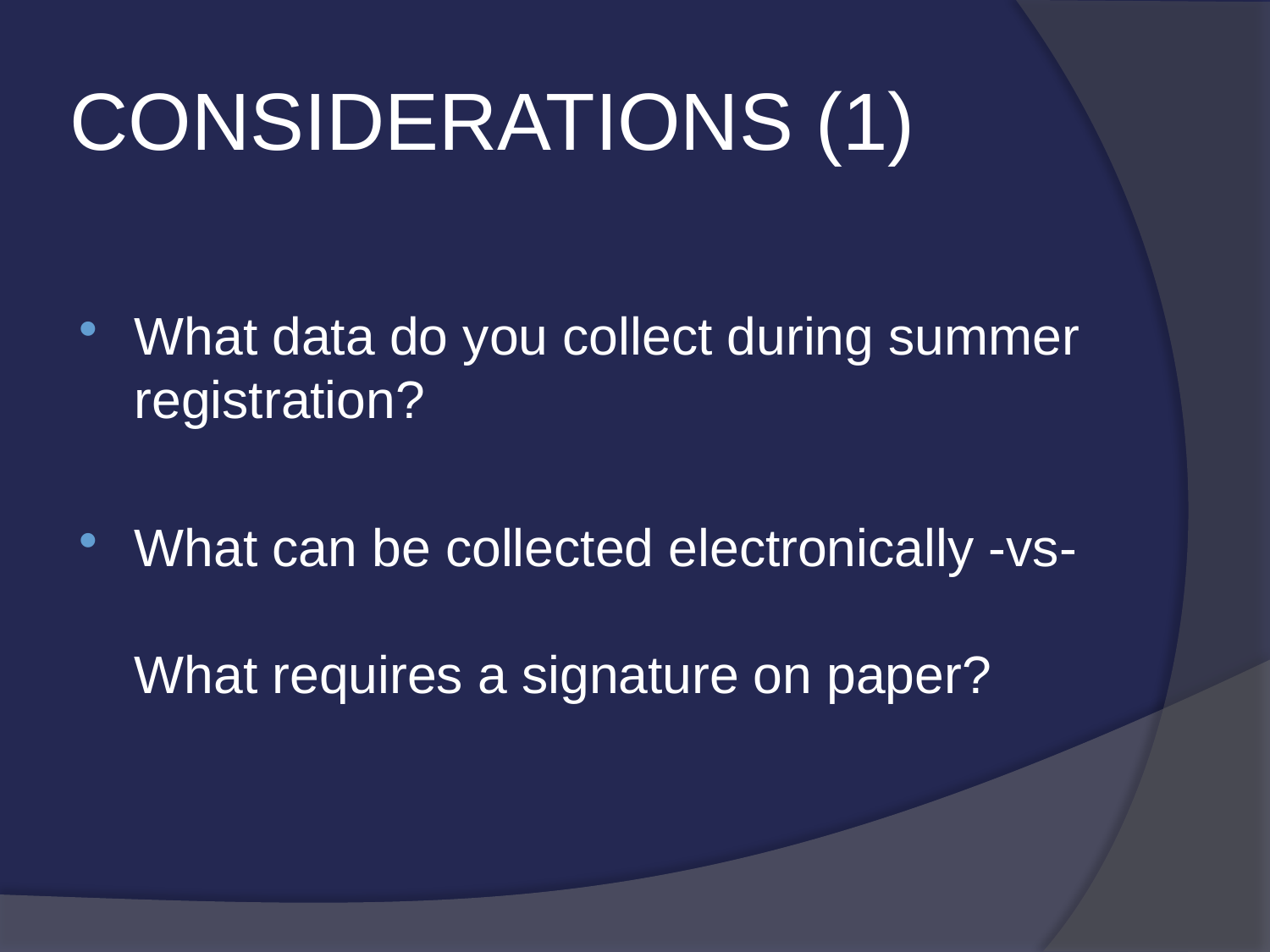

# CONSIDERATIONS (1)

What data do you collect during summer registration?

What can be collected electronically -vs-
What requires a signature on paper?